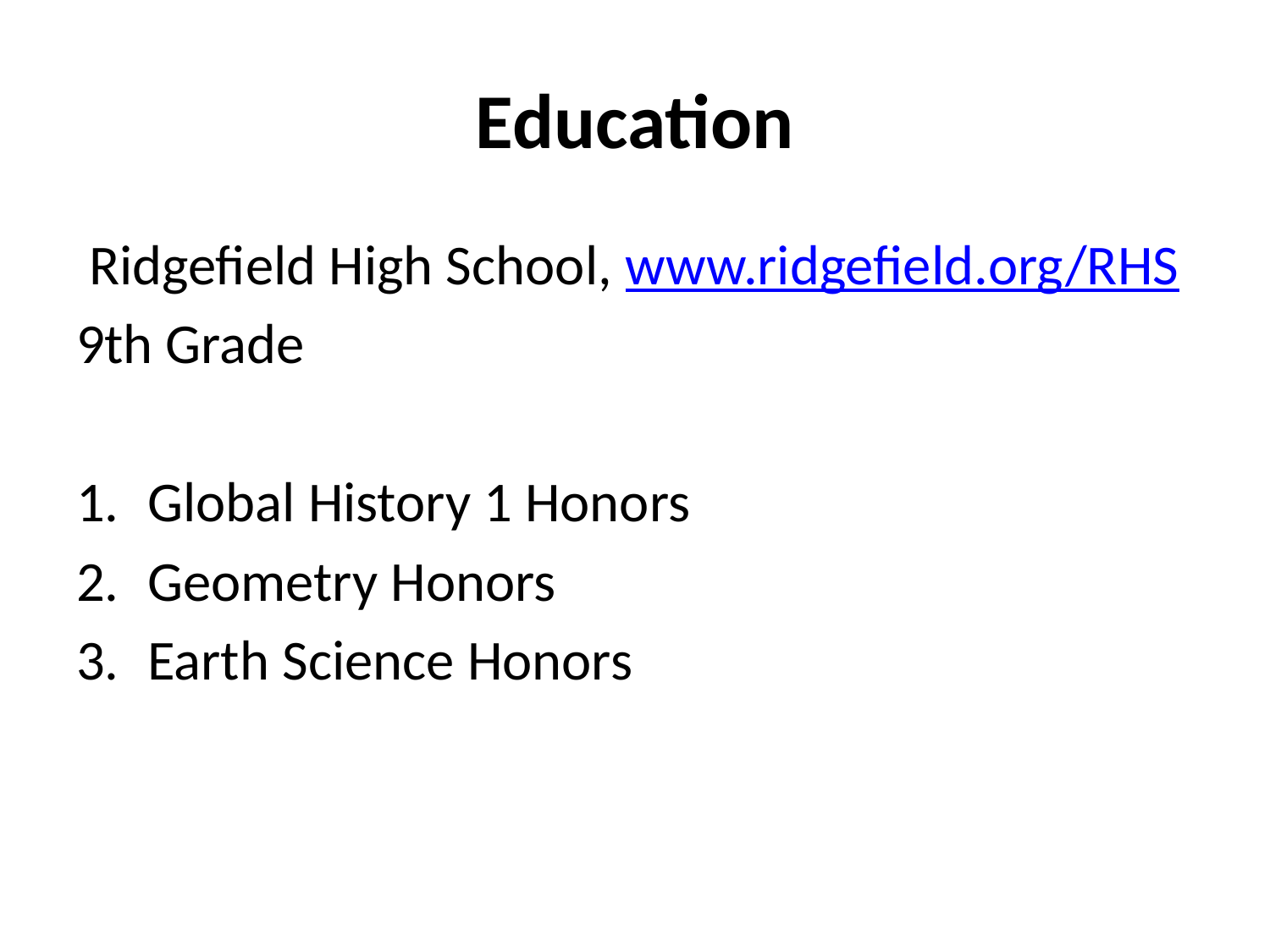

# Education
 Ridgefield High School, www.ridgefield.org/RHS
9th Grade

Global History 1 Honors
Geometry Honors
Earth Science Honors